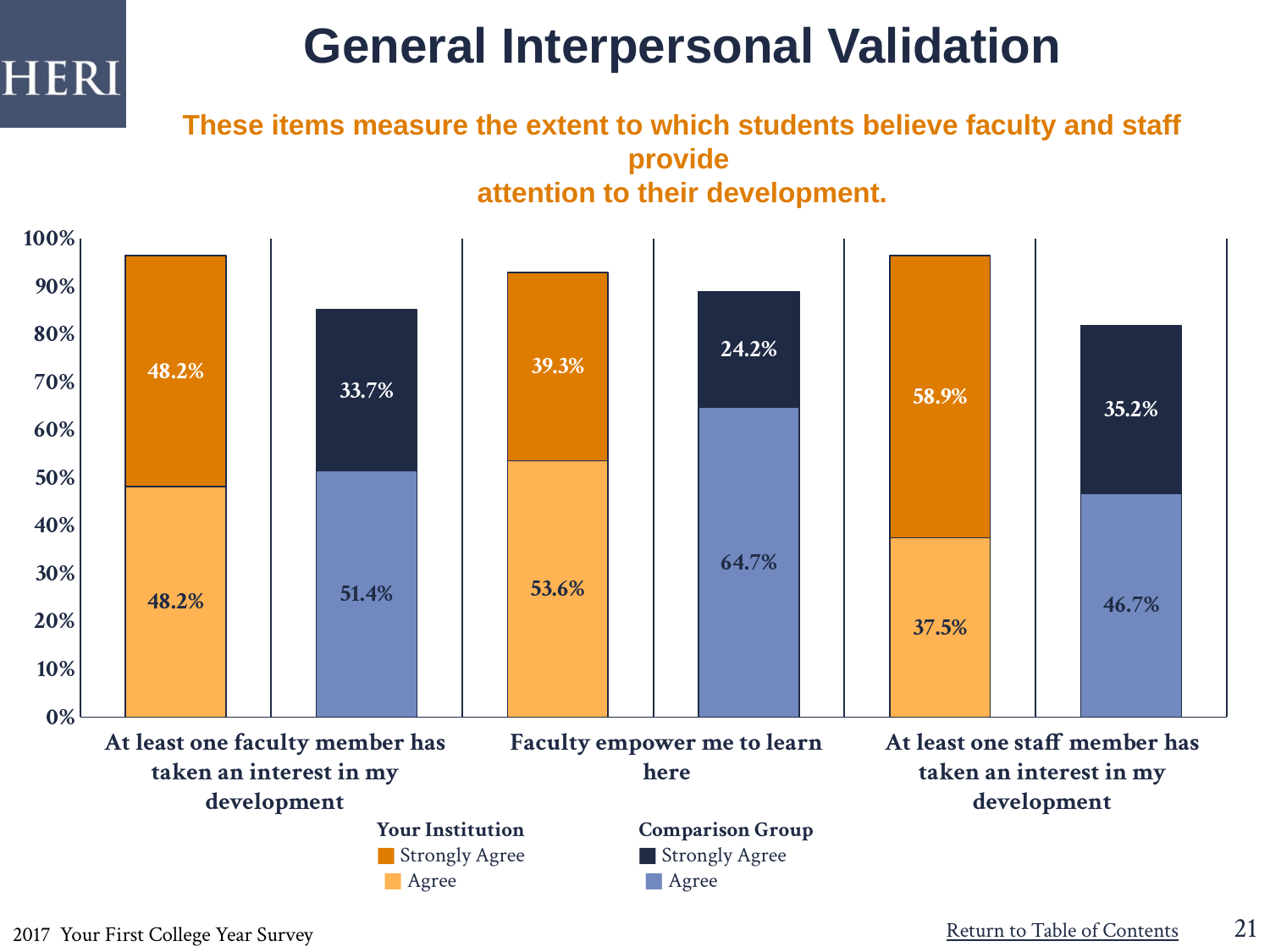

# General Interpersonal Validation These items measure the extent to which students believe faculty and staff provide attention to their development.

### Chart

| Category | Agree | Strongly Agree |
|---|---|---|
| At least one faculty member has taken an interest in my development | 0.482 | 0.482 |
| At least one faculty member has taken an interest in my development | 0.514 | 0.337 |
| Faculty empower me to learn here | 0.536 | 0.393 |
| Faculty empower me to learn here | 0.647 | 0.242 |
| Faculty believe in my potential to succeed academically | 0.375 | 0.589 |
| Faculty believe in my potential to succeed academically | 0.467 | 0.352 |
At least one faculty member has taken an interest in my development
Faculty empower me to learn here
At least one staff member has taken an interest in my development
Your Institution
■ Strongly Agree
■ Agree

Comparison Group
■ Strongly Agree
■ Agree

21
2017  Your First College Year Survey